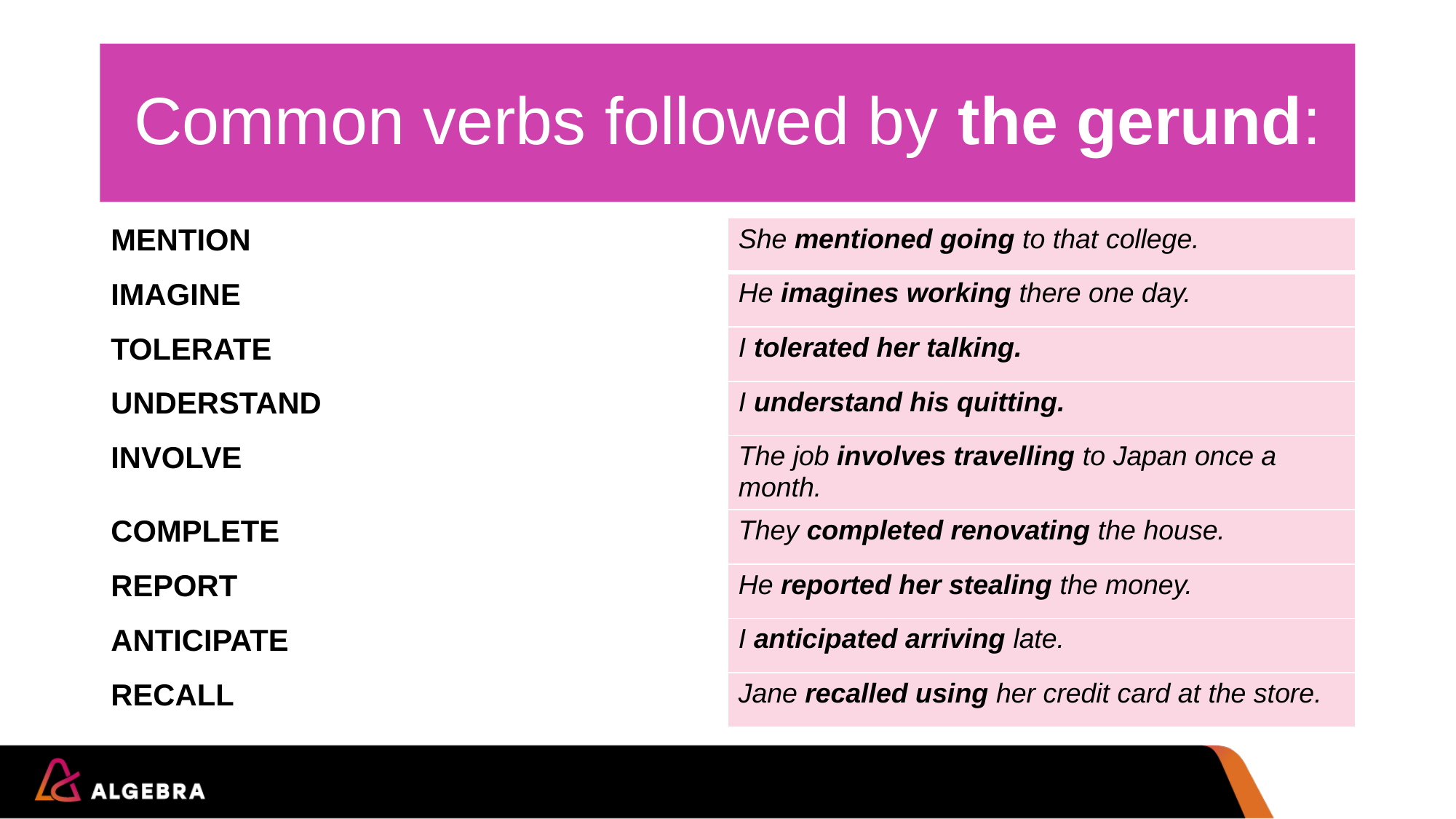

# Common verbs followed by the gerund:
| MENTION | She mentioned going to that college. |
| --- | --- |
| IMAGINE | He imagines working there one day. |
| TOLERATE | I tolerated her talking. |
| UNDERSTAND | I understand his quitting. |
| INVOLVE | The job involves travelling to Japan once a month. |
| COMPLETE | They completed renovating the house. |
| REPORT | He reported her stealing the money. |
| ANTICIPATE | I anticipated arriving late. |
| RECALL | Jane recalled using her credit card at the store. |